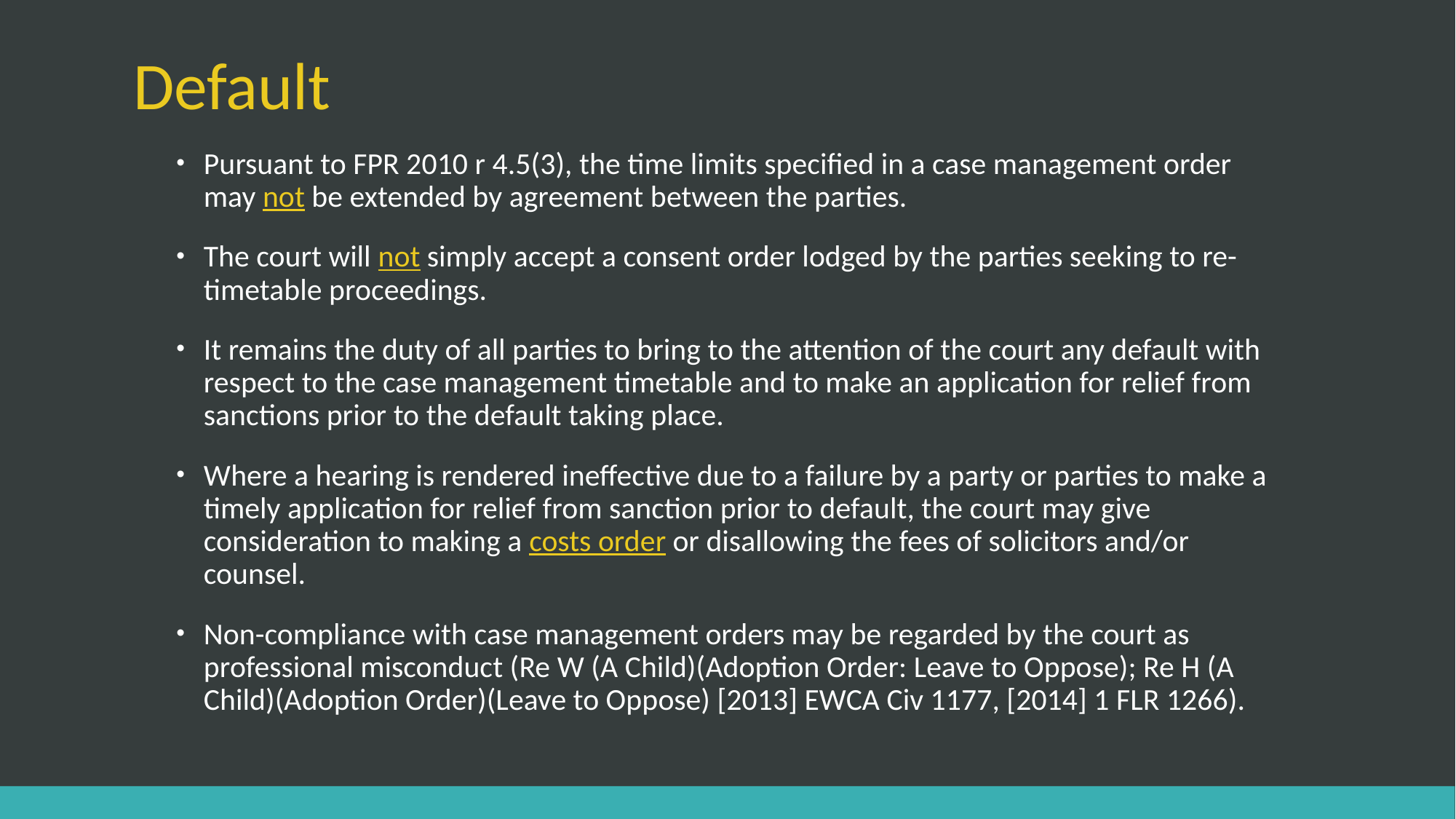

# Default
Pursuant to FPR 2010 r 4.5(3), the time limits specified in a case management order may not be extended by agreement between the parties.
The court will not simply accept a consent order lodged by the parties seeking to re-timetable proceedings.
It remains the duty of all parties to bring to the attention of the court any default with respect to the case management timetable and to make an application for relief from sanctions prior to the default taking place.
Where a hearing is rendered ineffective due to a failure by a party or parties to make a timely application for relief from sanction prior to default, the court may give consideration to making a costs order or disallowing the fees of solicitors and/or counsel.
Non-compliance with case management orders may be regarded by the court as professional misconduct (Re W (A Child)(Adoption Order: Leave to Oppose); Re H (A Child)(Adoption Order)(Leave to Oppose) [2013] EWCA Civ 1177, [2014] 1 FLR 1266).